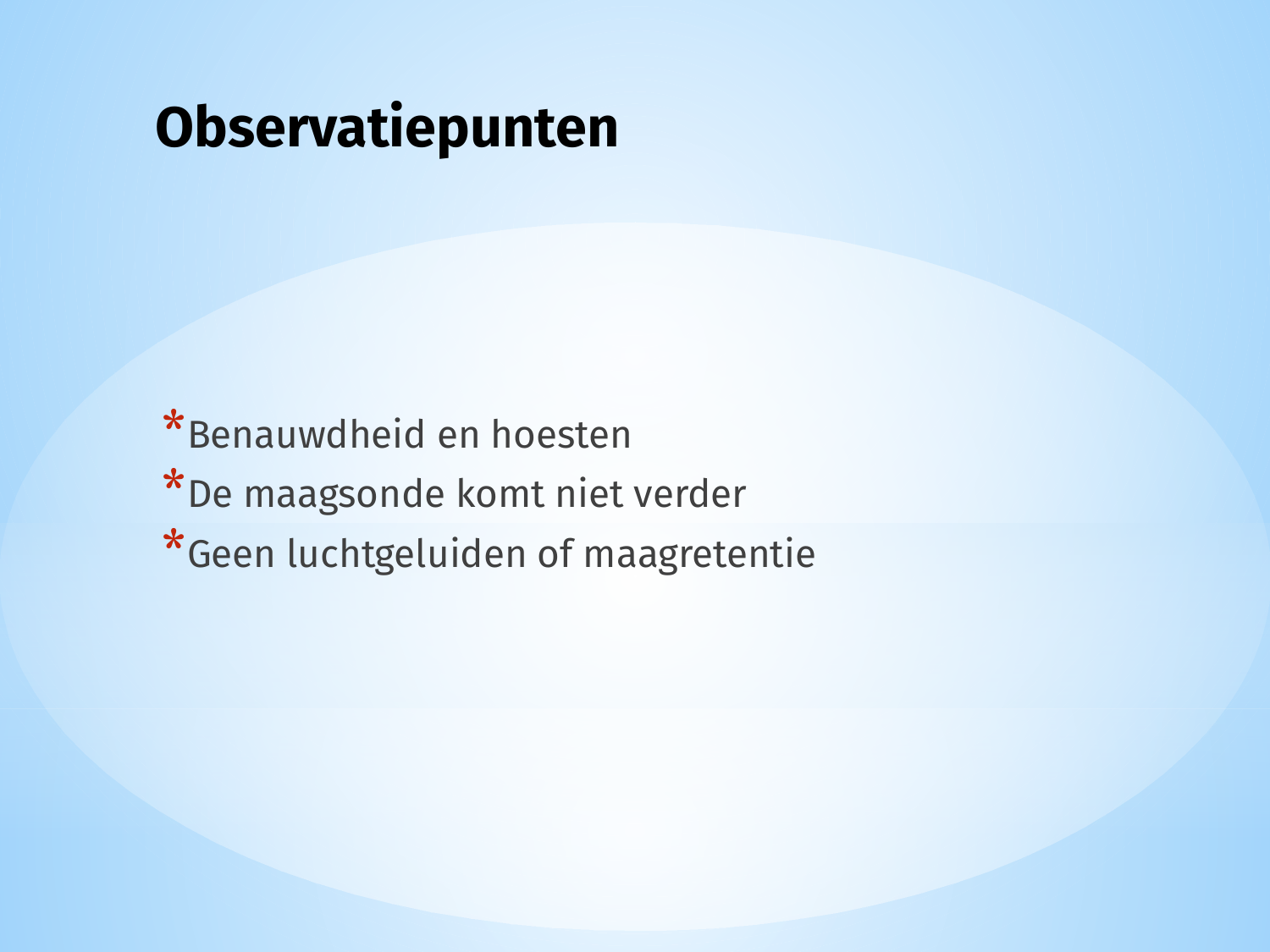

# Observatiepunten
Benauwdheid en hoesten
De maagsonde komt niet verder
Geen luchtgeluiden of maagretentie